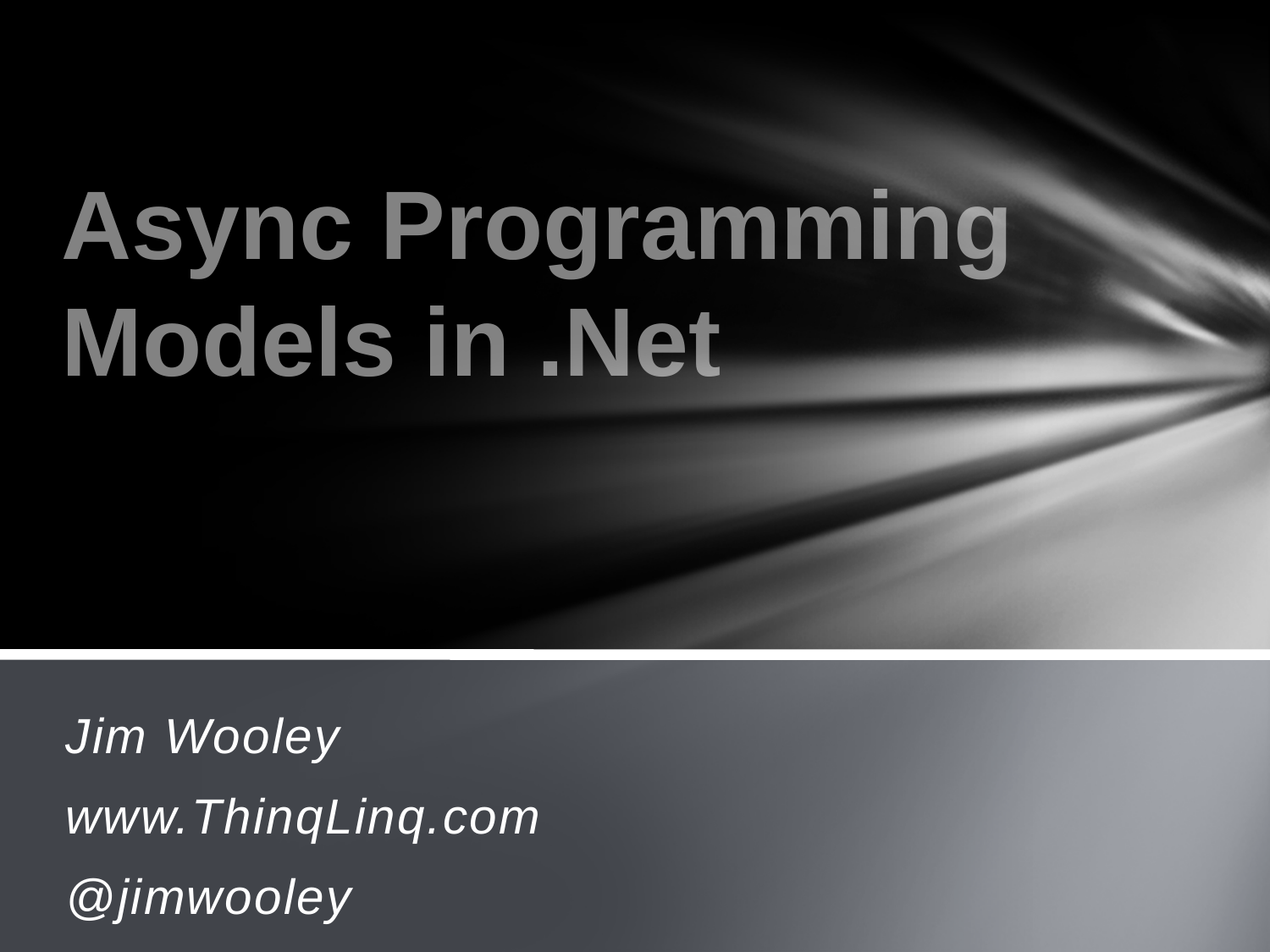

# Async Programming Models in .Net
Jim Wooley
www.ThinqLinq.com
@jimwooley